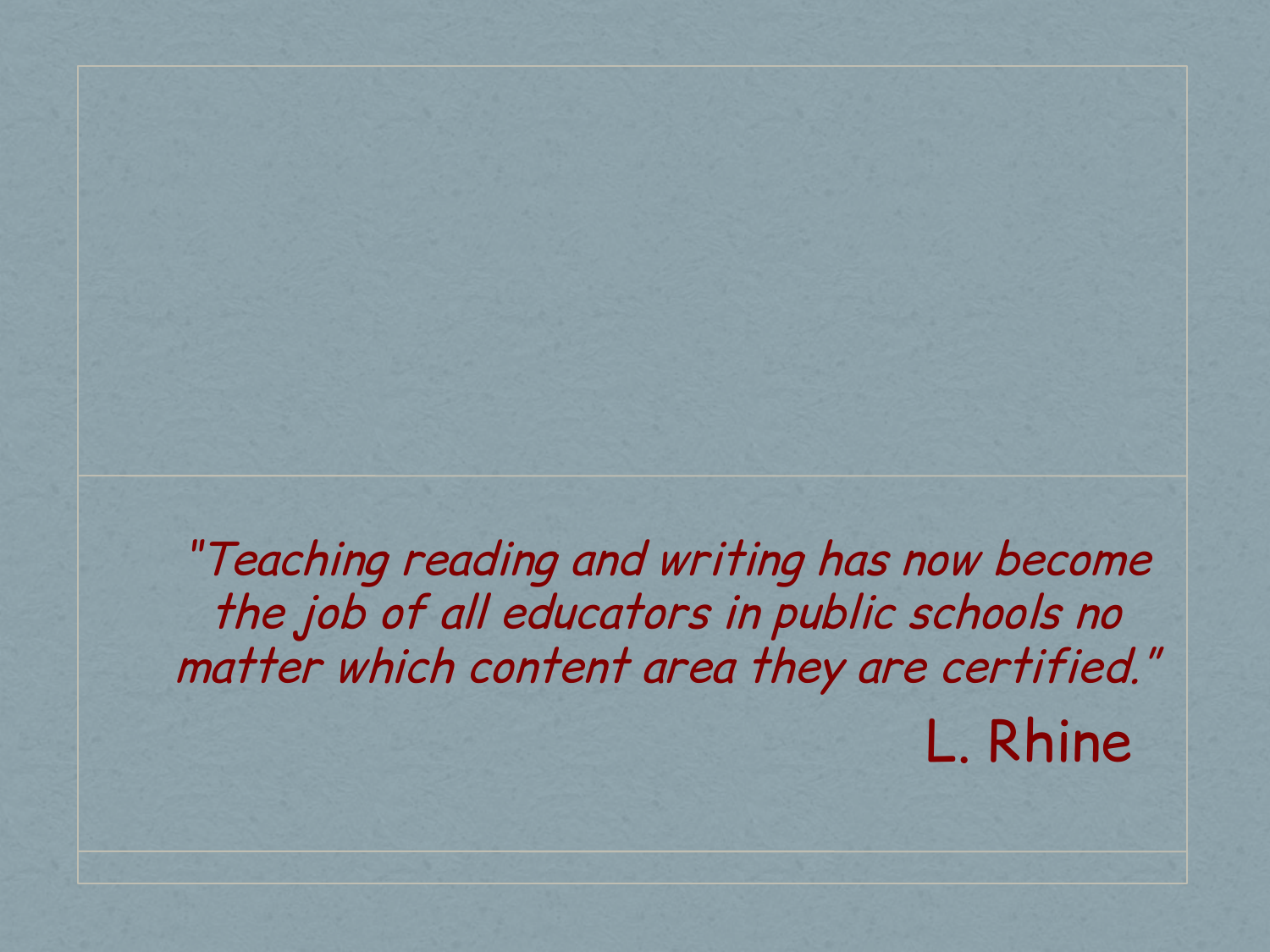

# “Teaching reading and writing has now become the job of all educators in public schools no matter which content area they are certified.”
L. Rhine